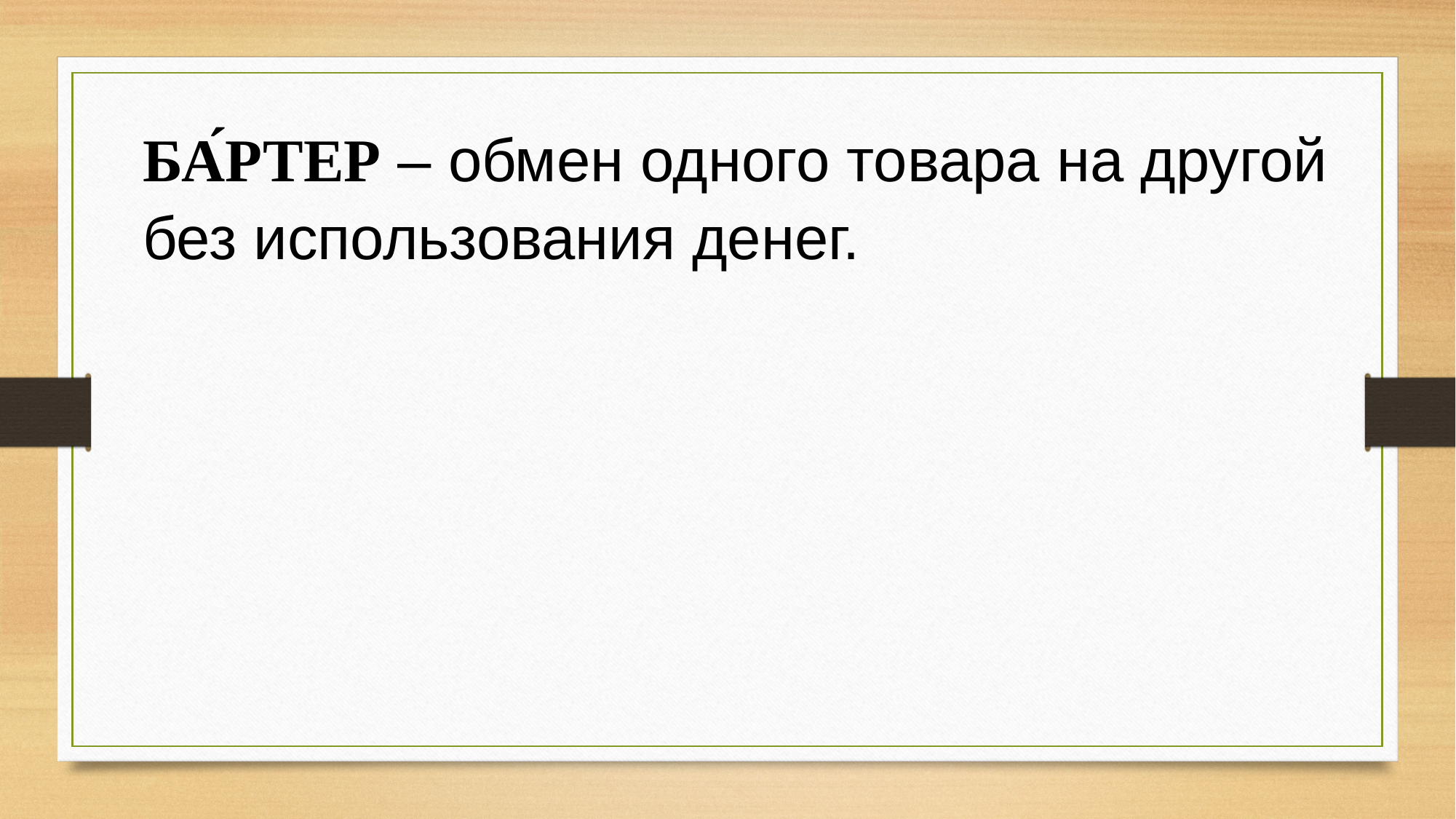

БА́РТЕР – обмен одного товара на другой без использования денег.